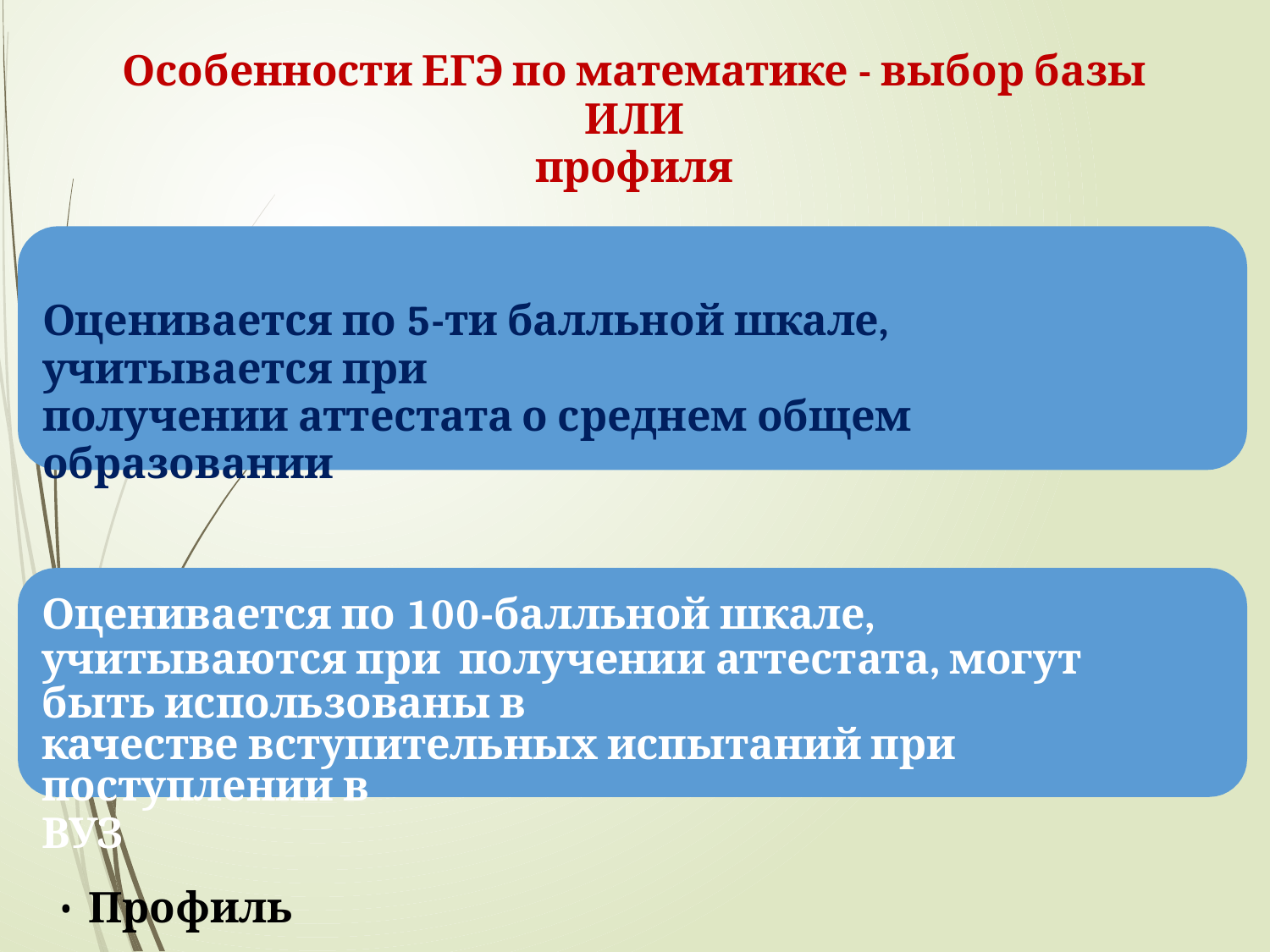

Особенности ЕГЭ по математике - выбор базы ИЛИ
профиля

Оценивается по 5-ти балльной шкале, учитывается при
получении аттестата о среднем общем образовании

База

Оценивается по 100-балльной шкале, учитываются при  получении аттестата, могут быть использованы в
качестве вступительных испытаний при поступлении в
ВУЗ
Профиль